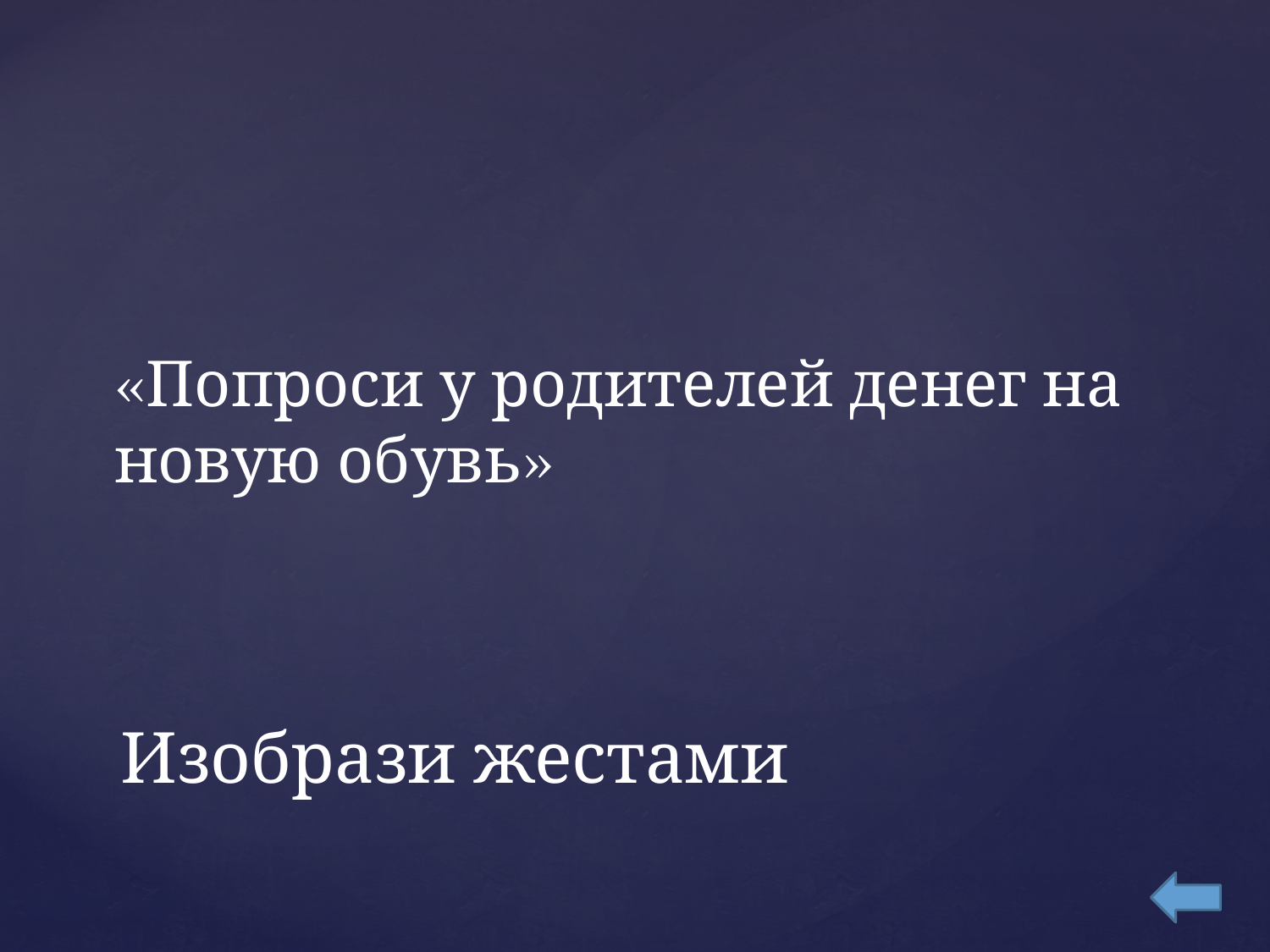

«Попроси у родителей денег на новую обувь»
# Изобрази жестами